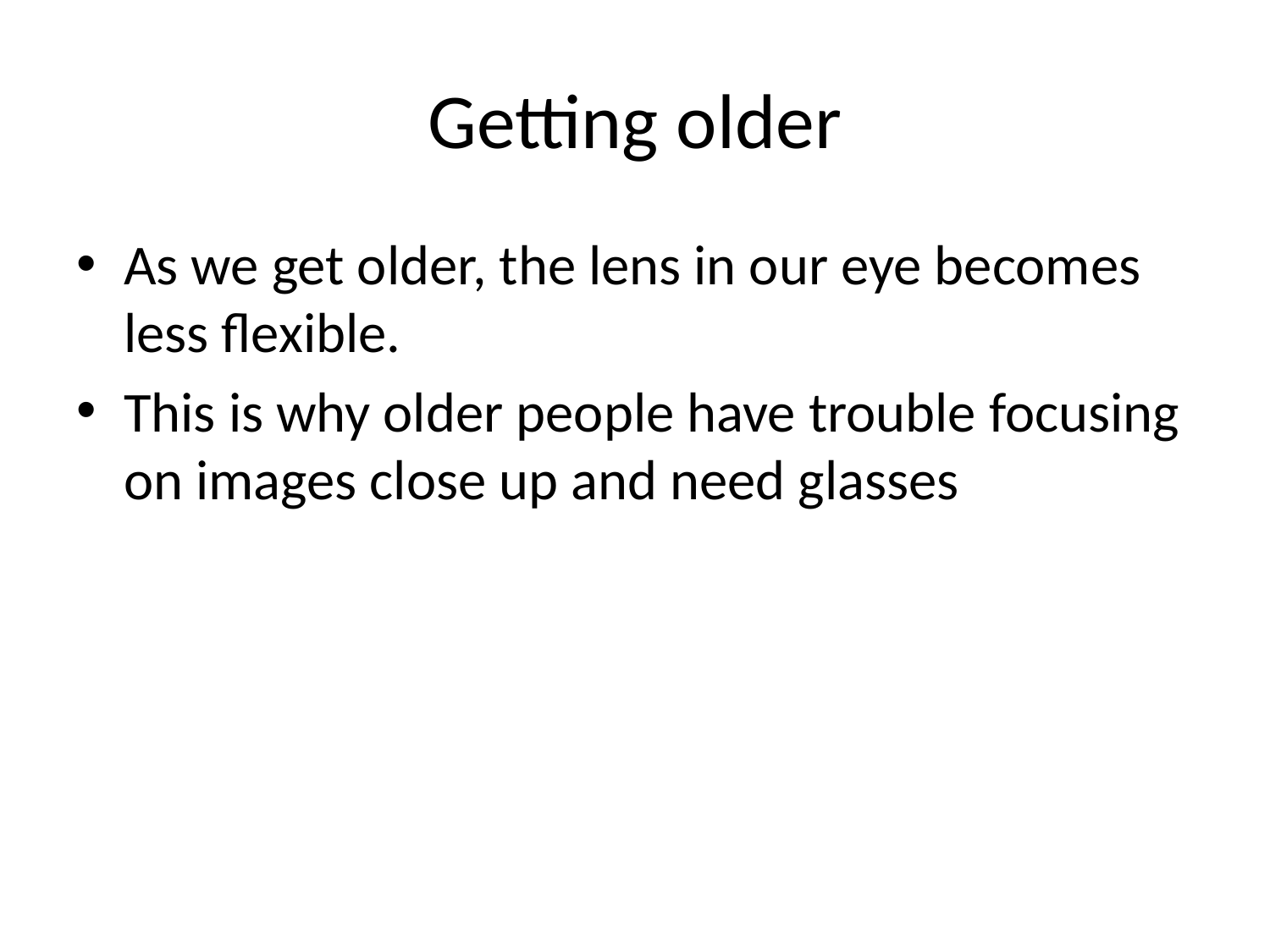

# Getting older
As we get older, the lens in our eye becomes less flexible.
This is why older people have trouble focusing on images close up and need glasses